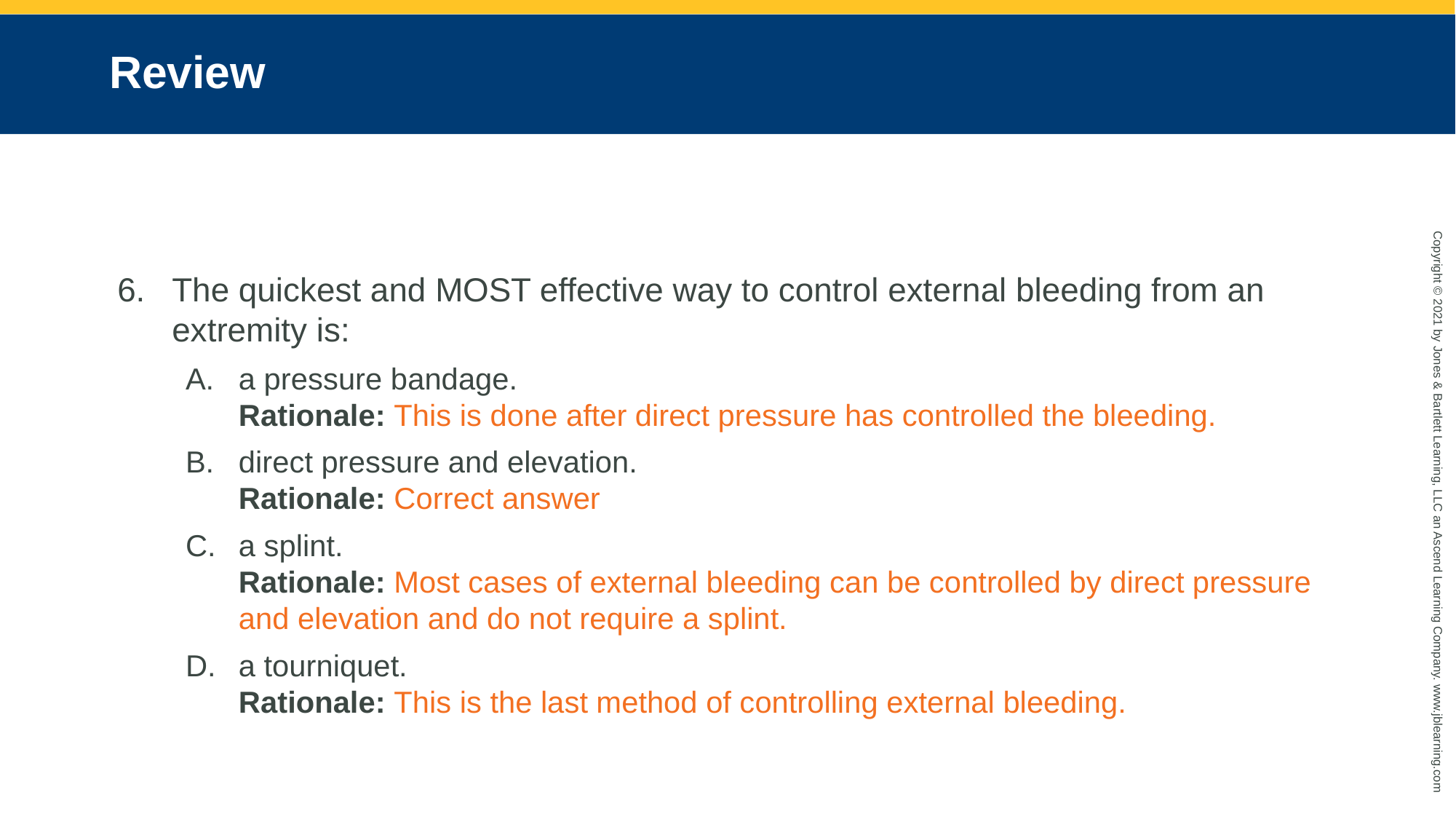

# Review
The quickest and MOST effective way to control external bleeding from an extremity is:
a pressure bandage.
Rationale: This is done after direct pressure has controlled the bleeding.
direct pressure and elevation.
Rationale: Correct answer
a splint.
Rationale: Most cases of external bleeding can be controlled by direct pressure and elevation and do not require a splint.
a tourniquet.
Rationale: This is the last method of controlling external bleeding.